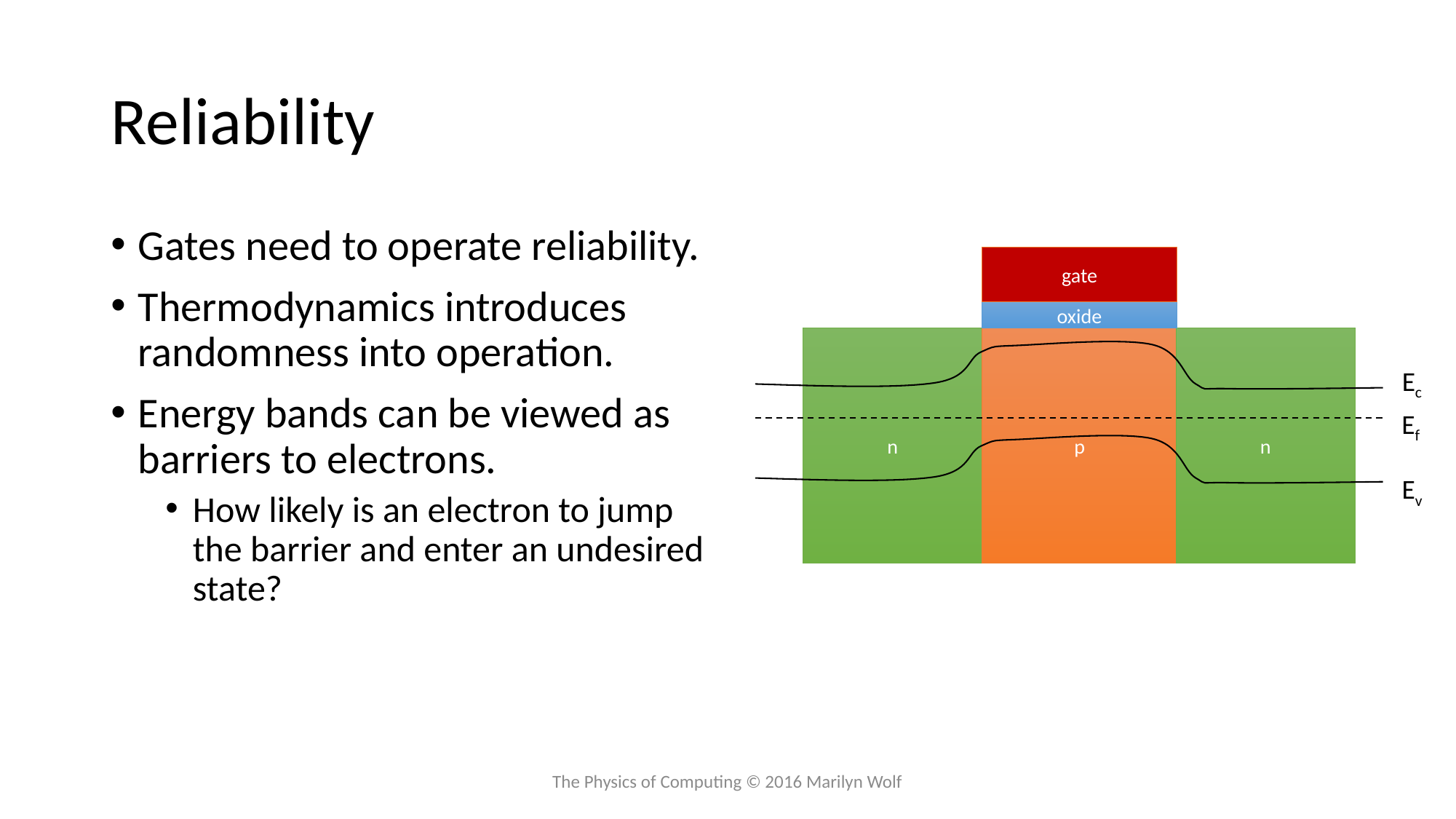

# Reliability
Gates need to operate reliability.
Thermodynamics introduces randomness into operation.
Energy bands can be viewed as barriers to electrons.
How likely is an electron to jump the barrier and enter an undesired state?
gate
oxide
n
p
n

Ec
Ef

Ev
The Physics of Computing © 2016 Marilyn Wolf